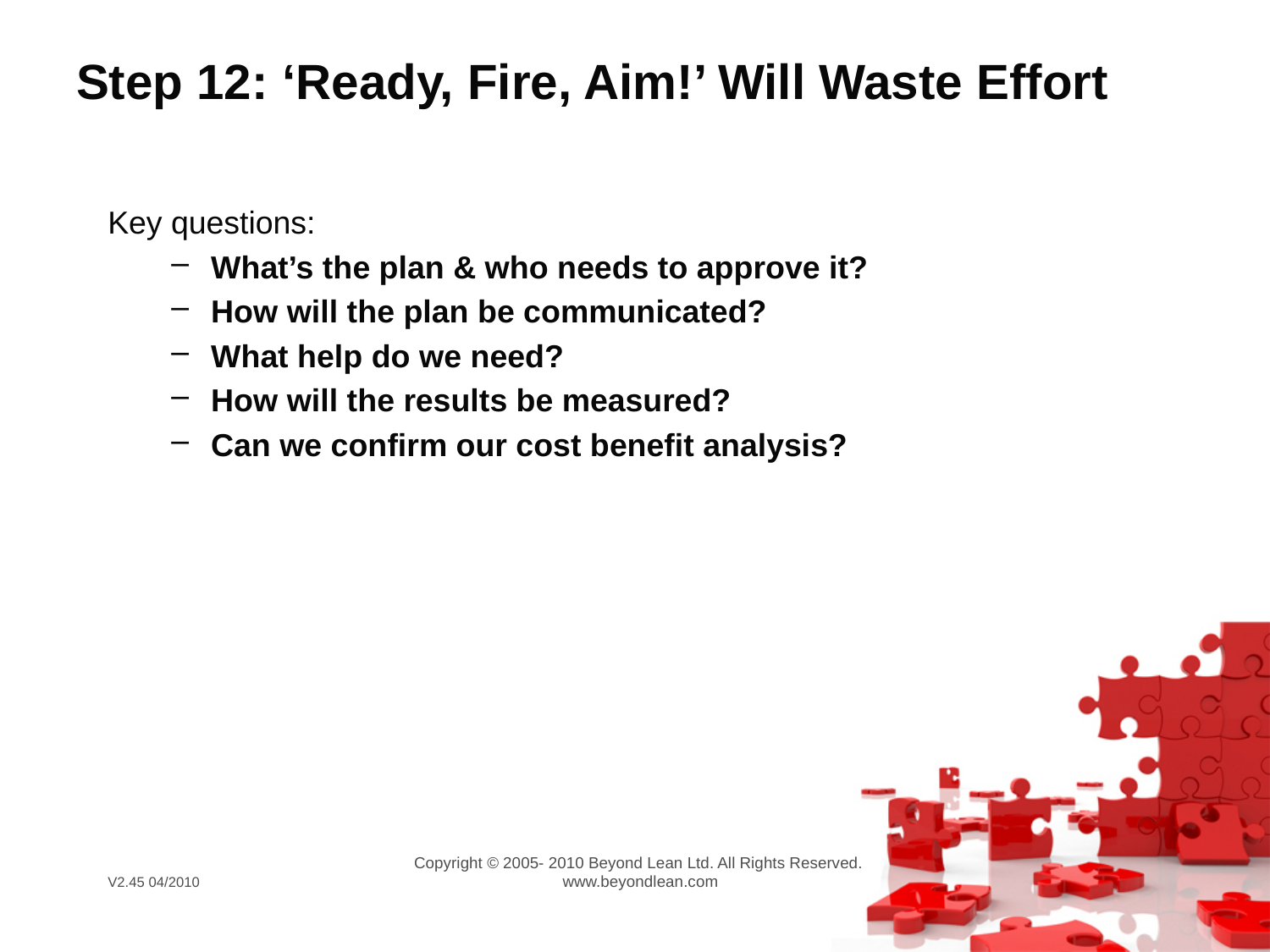

# Step 12: ‘Ready, Fire, Aim!’ Will Waste Effort
Key questions:
What’s the plan & who needs to approve it?
How will the plan be communicated?
What help do we need?
How will the results be measured?
Can we confirm our cost benefit analysis?